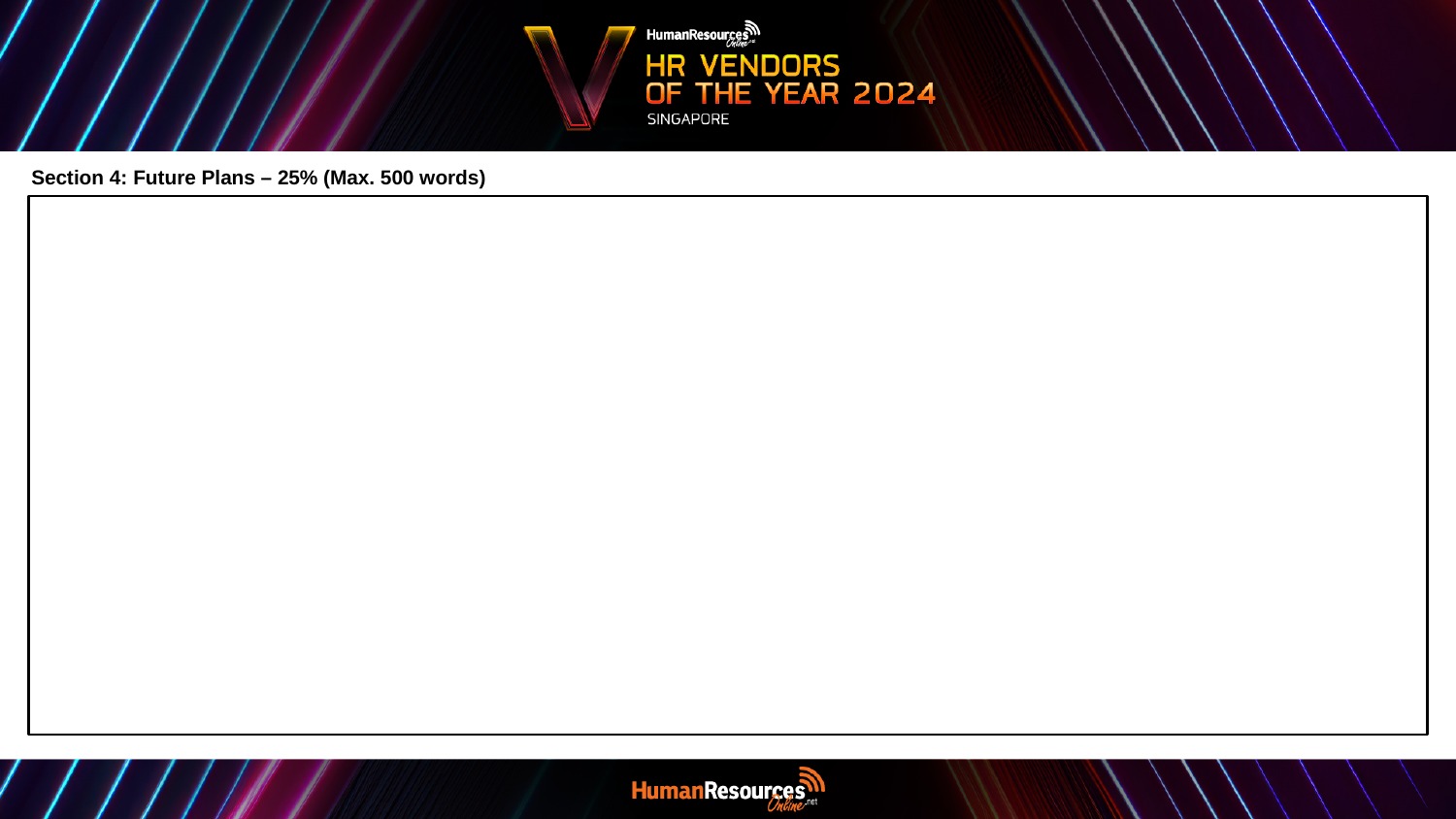

Section 4: Future Plans – 25% (Max. 500 words)